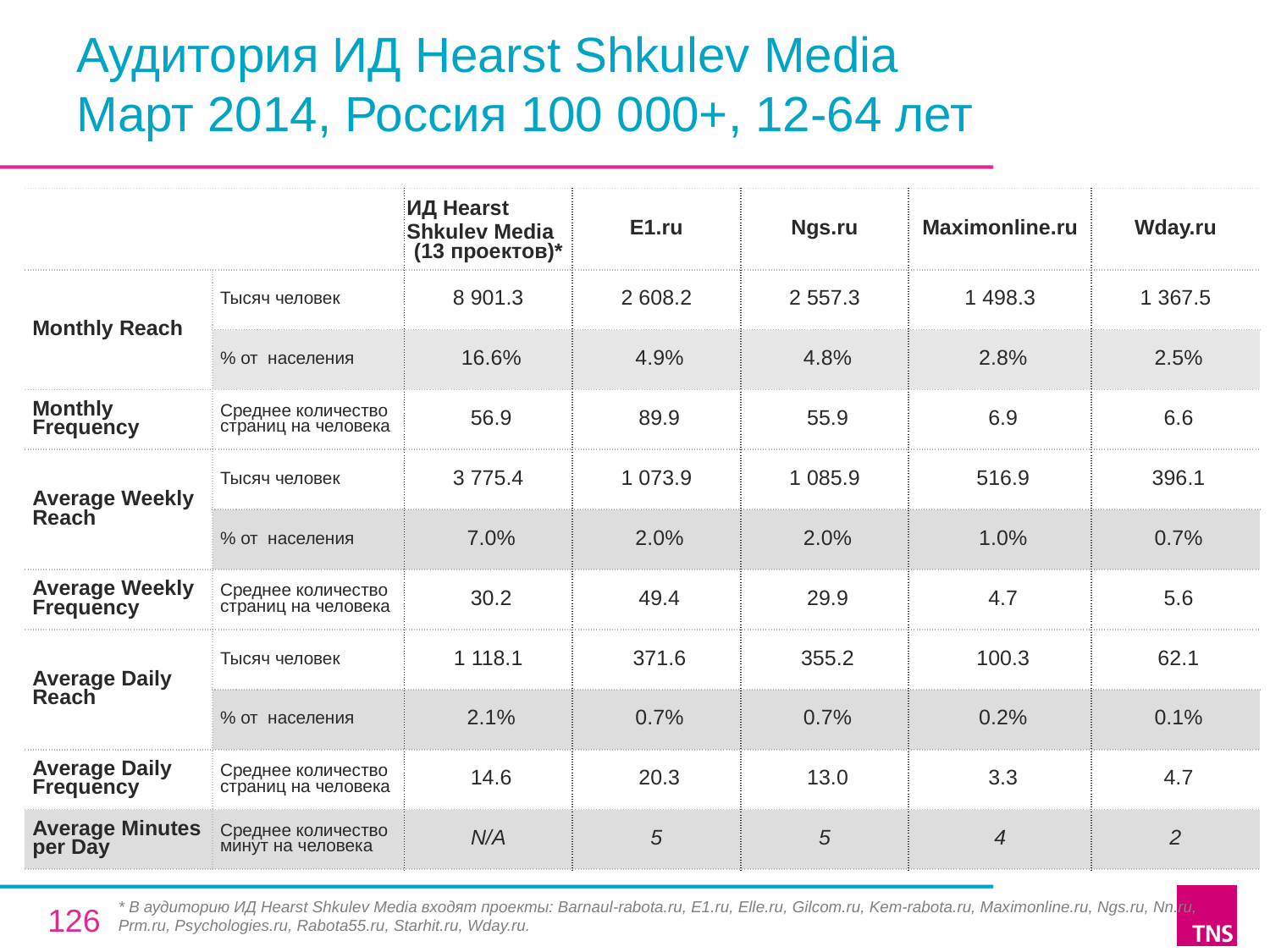

# Аудитория ИД Hearst Shkulev Media Март 2014, Россия 100 000+, 12-64 лет
|  |  | ИД Hearst Shkulev Media (13 проектов)\* | E1.ru | Ngs.ru | Maximonline.ru | Wday.ru |
| --- | --- | --- | --- | --- | --- | --- |
| Monthly Reach | Тысяч человек | 8 901.3 | 2 608.2 | 2 557.3 | 1 498.3 | 1 367.5 |
|  | % от населения | 16.6% | 4.9% | 4.8% | 2.8% | 2.5% |
| Monthly Frequency | Среднее количество страниц на человека | 56.9 | 89.9 | 55.9 | 6.9 | 6.6 |
| Average Weekly Reach | Тысяч человек | 3 775.4 | 1 073.9 | 1 085.9 | 516.9 | 396.1 |
|  | % от населения | 7.0% | 2.0% | 2.0% | 1.0% | 0.7% |
| Average Weekly Frequency | Среднее количество страниц на человека | 30.2 | 49.4 | 29.9 | 4.7 | 5.6 |
| Average Daily Reach | Тысяч человек | 1 118.1 | 371.6 | 355.2 | 100.3 | 62.1 |
|  | % от населения | 2.1% | 0.7% | 0.7% | 0.2% | 0.1% |
| Average Daily Frequency | Среднее количество страниц на человека | 14.6 | 20.3 | 13.0 | 3.3 | 4.7 |
| Average Minutes per Day | Среднее количество минут на человека | N/A | 5 | 5 | 4 | 2 |
* В аудиторию ИД Hearst Shkulev Media входят проекты: Barnaul-rabota.ru, E1.ru, Elle.ru, Gilcom.ru, Kem-rabota.ru, Maximonline.ru, Ngs.ru, Nn.ru, Prm.ru, Psychologies.ru, Rabota55.ru, Starhit.ru, Wday.ru.
126